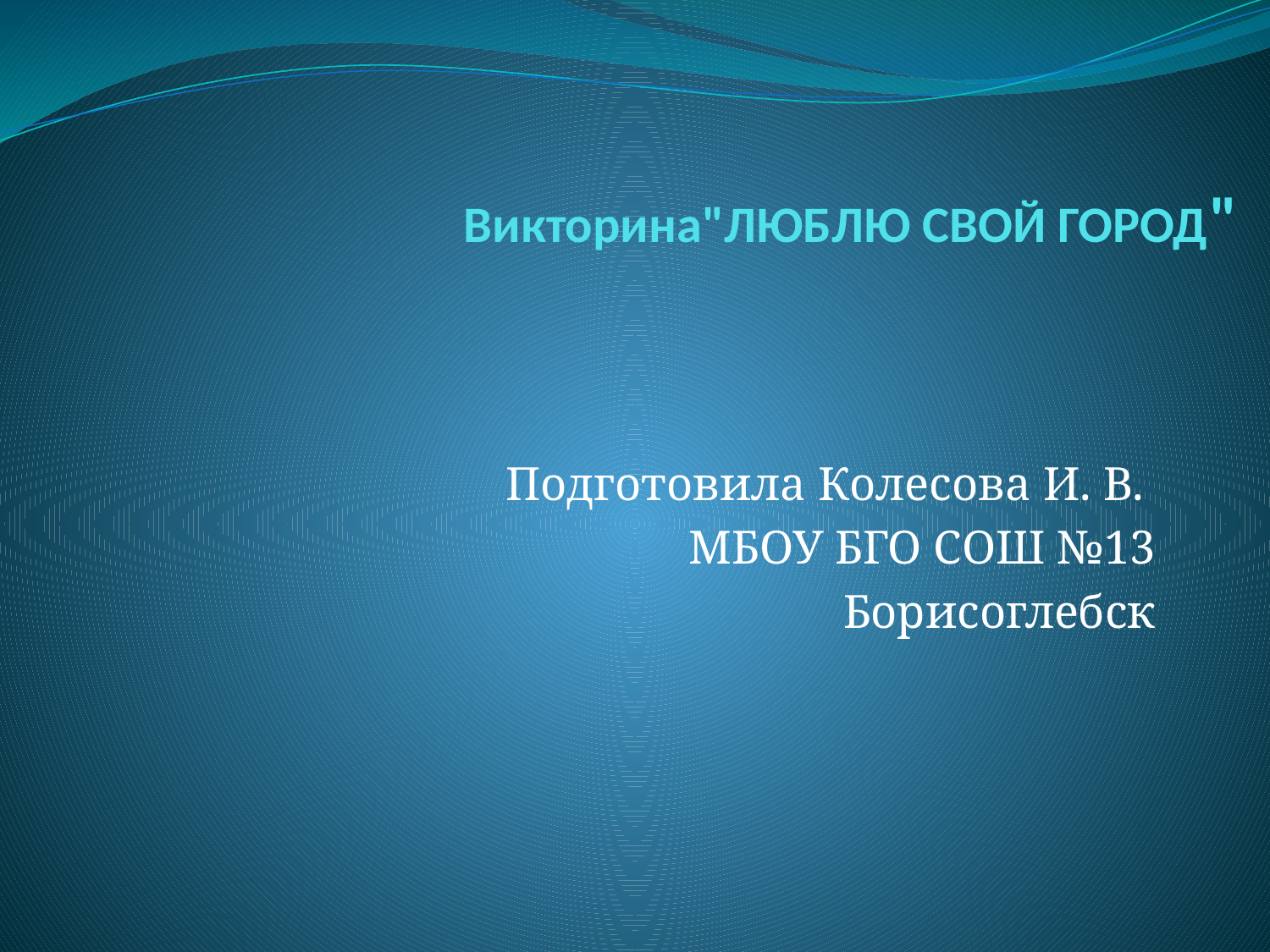

# Викторина"ЛЮБЛЮ СВОЙ ГОРОД"
Подготовила Колесова И. В.
МБОУ БГО СОШ №13
Борисоглебск